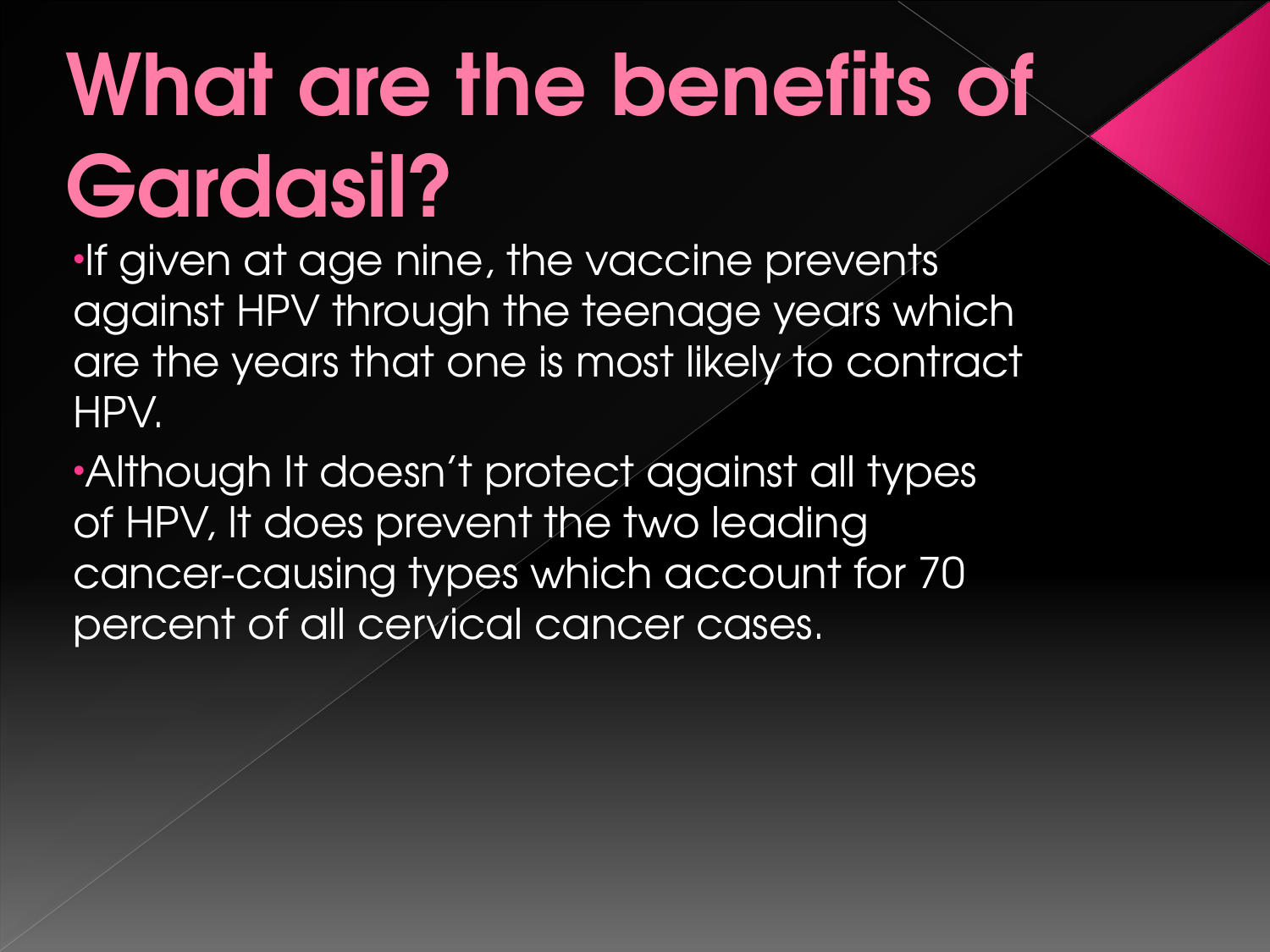

# What are the benefits of Gardasil?
If given at age nine, the vaccine prevents against HPV through the teenage years which are the years that one is most likely to contract HPV.
Although It doesn’t protect against all types of HPV, It does prevent the two leading cancer-causing types which account for 70 percent of all cervical cancer cases.